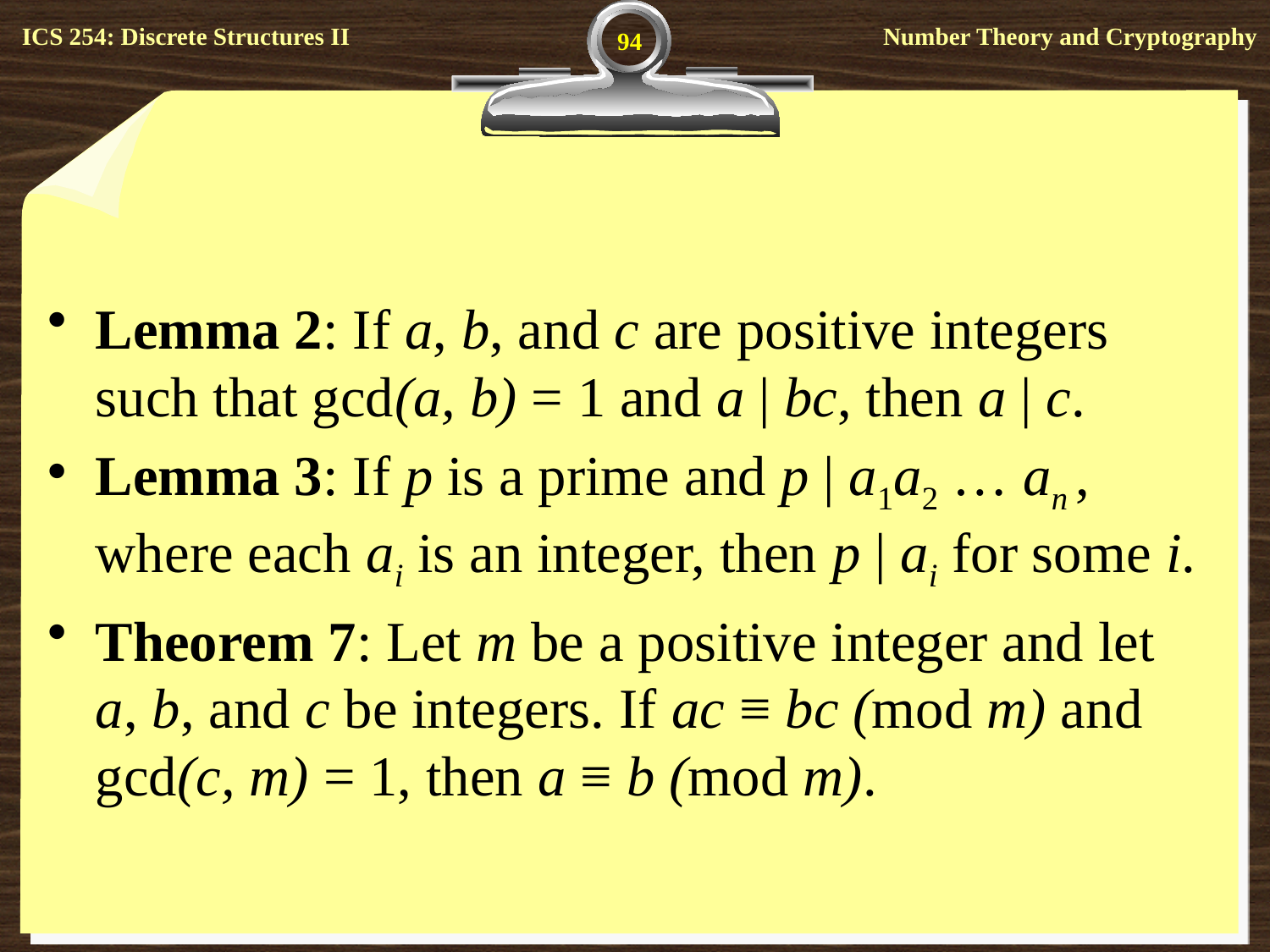

94
Lemma 2: If a, b, and c are positive integers such that gcd(a, b) = 1 and a | bc, then a | c.
Lemma 3: If p is a prime and p | a1a2 … an , where each ai is an integer, then p | ai for some i.
Theorem 7: Let m be a positive integer and let a, b, and c be integers. If ac ≡ bc (mod m) and gcd(c, m) = 1, then a ≡ b (mod m).